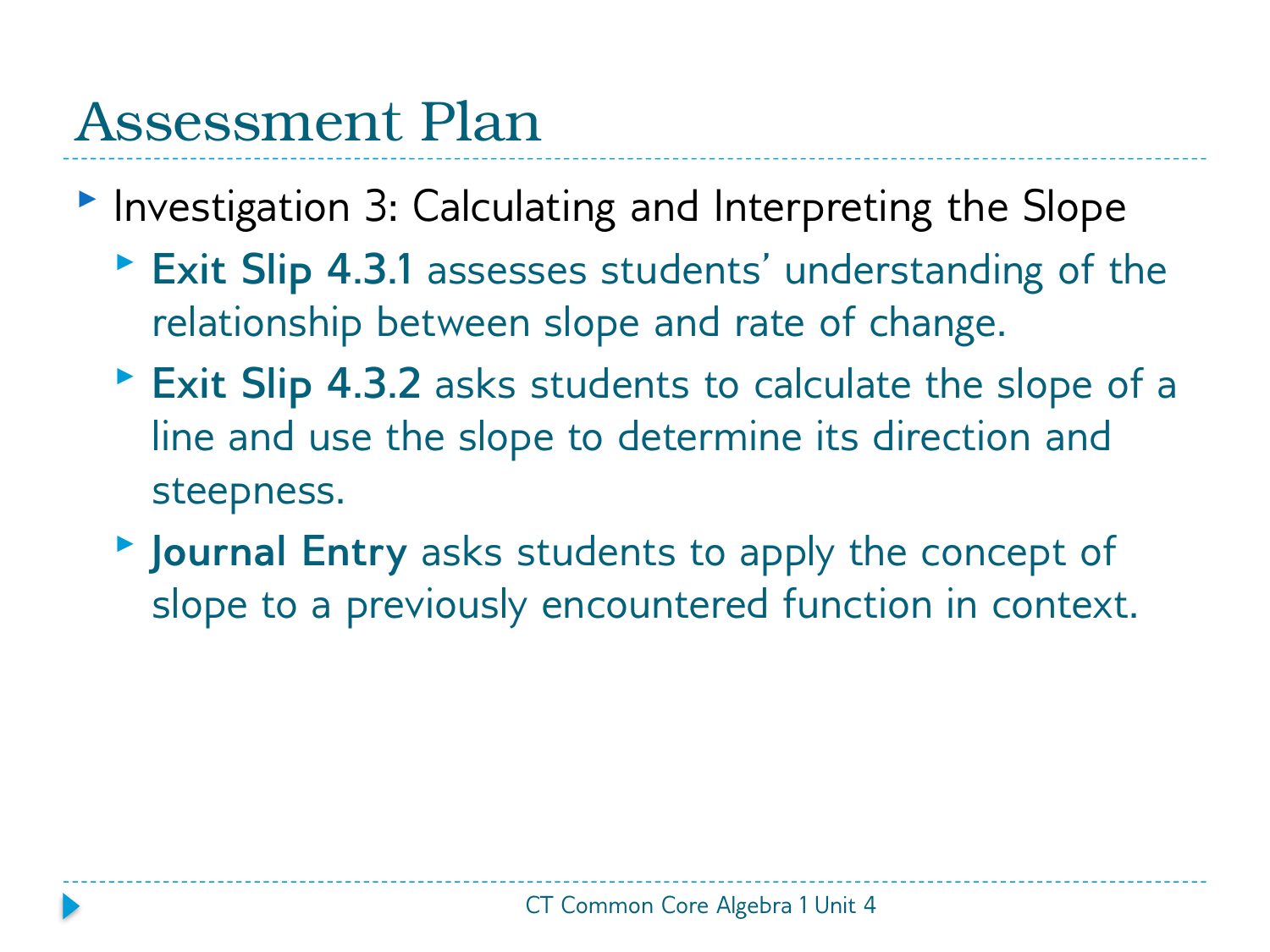

# Assessment Plan
Investigation 3: Calculating and Interpreting the Slope
Exit Slip 4.3.1 assesses students’ understanding of the relationship between slope and rate of change.
Exit Slip 4.3.2 asks students to calculate the slope of a line and use the slope to determine its direction and steepness.
Journal Entry asks students to apply the concept of slope to a previously encountered function in context.
CT Common Core Algebra 1 Unit 4